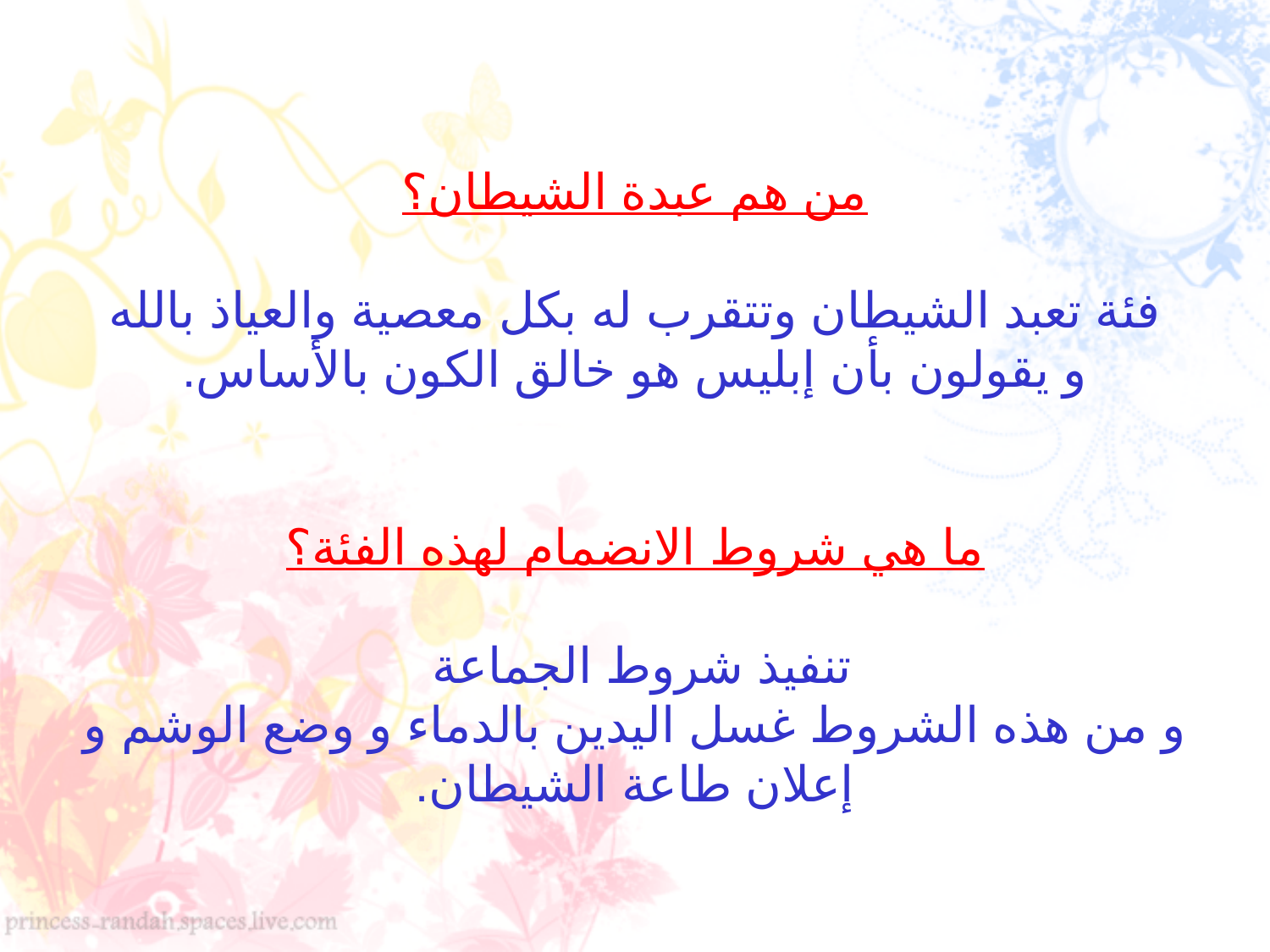

#

من هم عبدة الشيطان؟

فئة تعبد الشيطان وتتقرب له بكل معصية والعياذ بالله
و يقولون بأن إبليس هو خالق الكون بالأساس.

ما هي شروط الانضمام لهذه الفئة؟

تنفيذ شروط الجماعة
و من هذه الشروط غسل اليدين بالدماء و وضع الوشم و إعلان طاعة الشيطان.